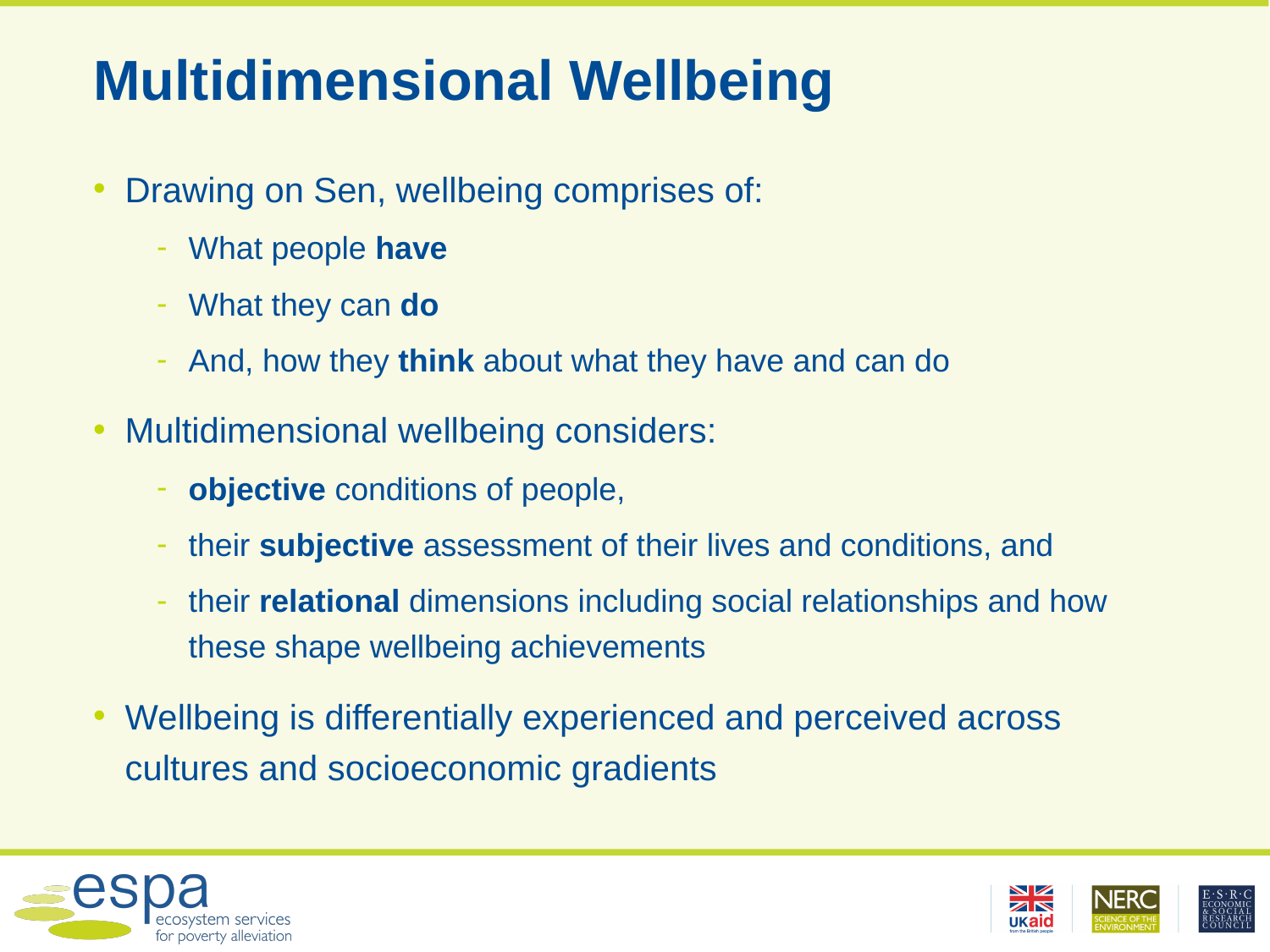

# Multidimensional Wellbeing
Drawing on Sen, wellbeing comprises of:
What people have
What they can do
And, how they think about what they have and can do
Multidimensional wellbeing considers:
objective conditions of people,
their subjective assessment of their lives and conditions, and
their relational dimensions including social relationships and how these shape wellbeing achievements
Wellbeing is differentially experienced and perceived across cultures and socioeconomic gradients